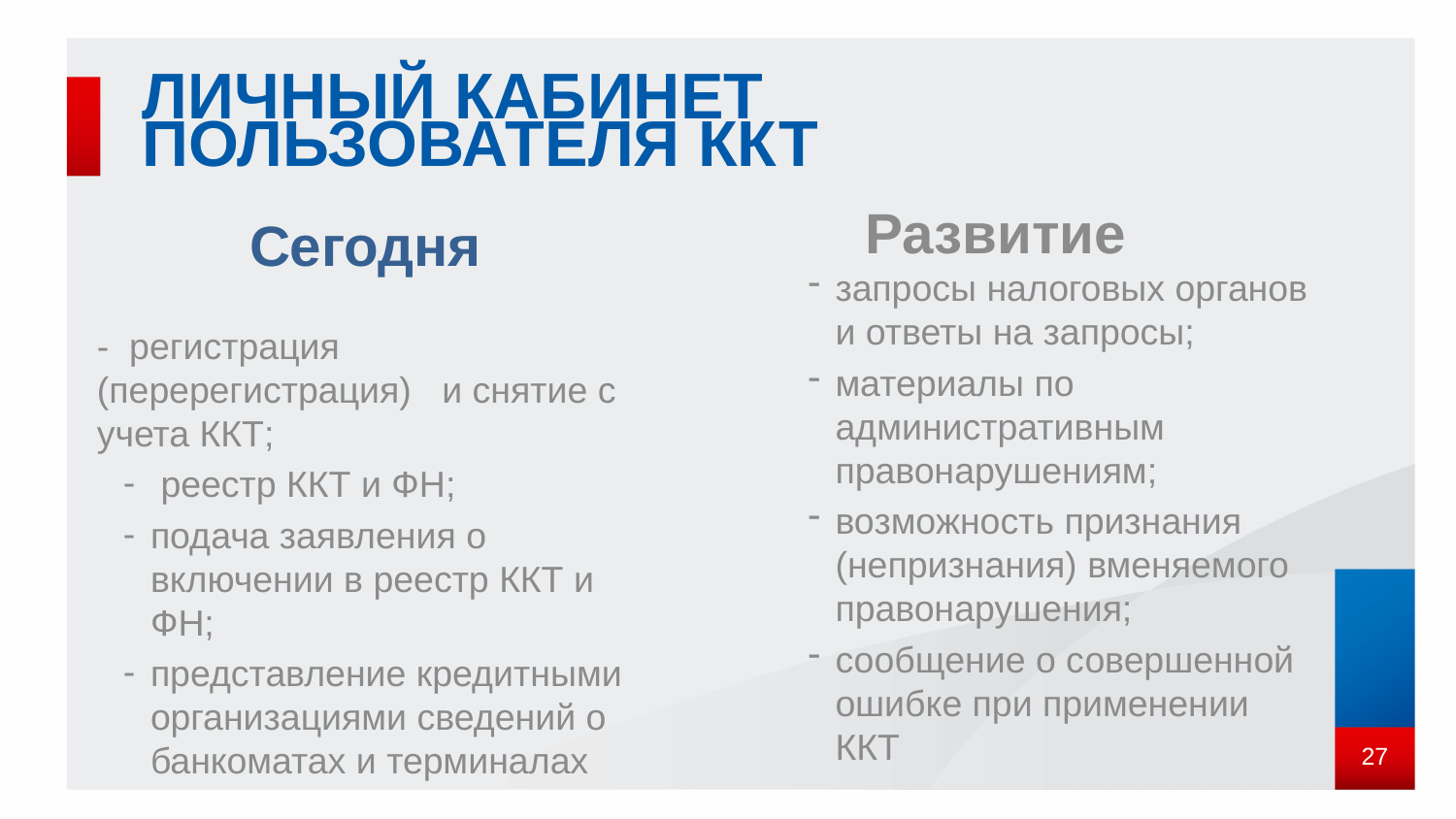

# Личный кабинет пользователя ККТ
Развитие
Сегодня

запросы налоговых органов и ответы на запросы;
материалы по административным правонарушениям;
возможность признания (непризнания) вменяемого правонарушения;
сообщение о совершенной ошибке при применении ККТ

-  регистрация (перерегистрация)   и снятие с учета ККТ;
 реестр ККТ и ФН;
подача заявления о включении в реестр ККТ и ФН;
представление кредитными  организациями сведений о банкоматах и терминалах
27